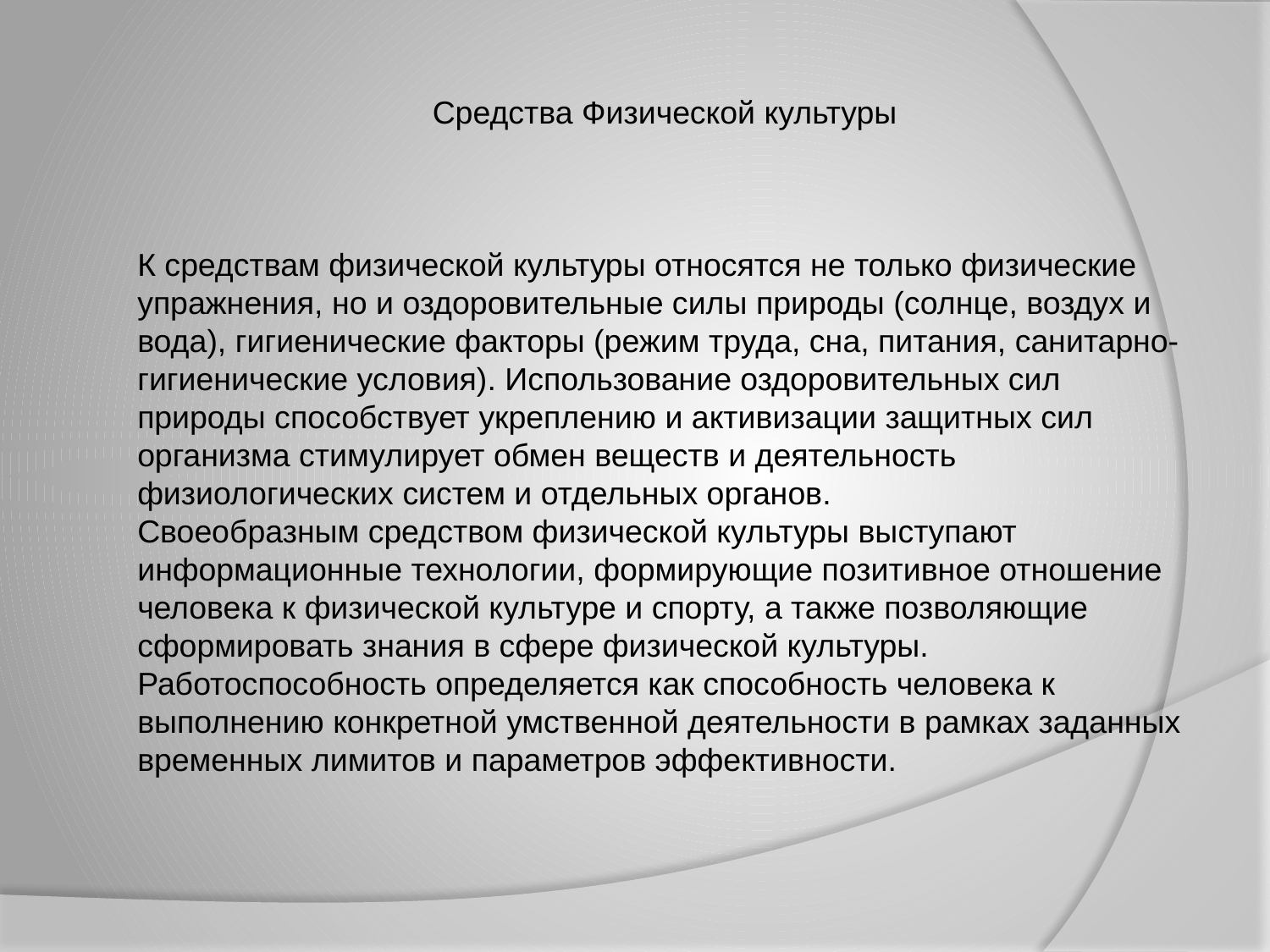

Средства Физической культуры

К средствам физической культуры относятся не только физические упражнения, но и оздоровительные силы природы (солнце, воздух и вода), гигиенические факторы (режим труда, сна, питания, санитарно-гигиенические условия). Использование оздоровительных сил природы способствует укреплению и активизации защитных сил организма стимулирует обмен веществ и деятельность физиологических систем и отдельных органов.
Своеобразным средством физической культуры выступают информационные технологии, формирующие позитивное отношение человека к физической культуре и спорту, а также позволяющие сформировать знания в сфере физической культуры.
Работоспособность определяется как способность человека к выполнению конкретной умственной деятельности в рамках заданных временных лимитов и параметров эффективности.